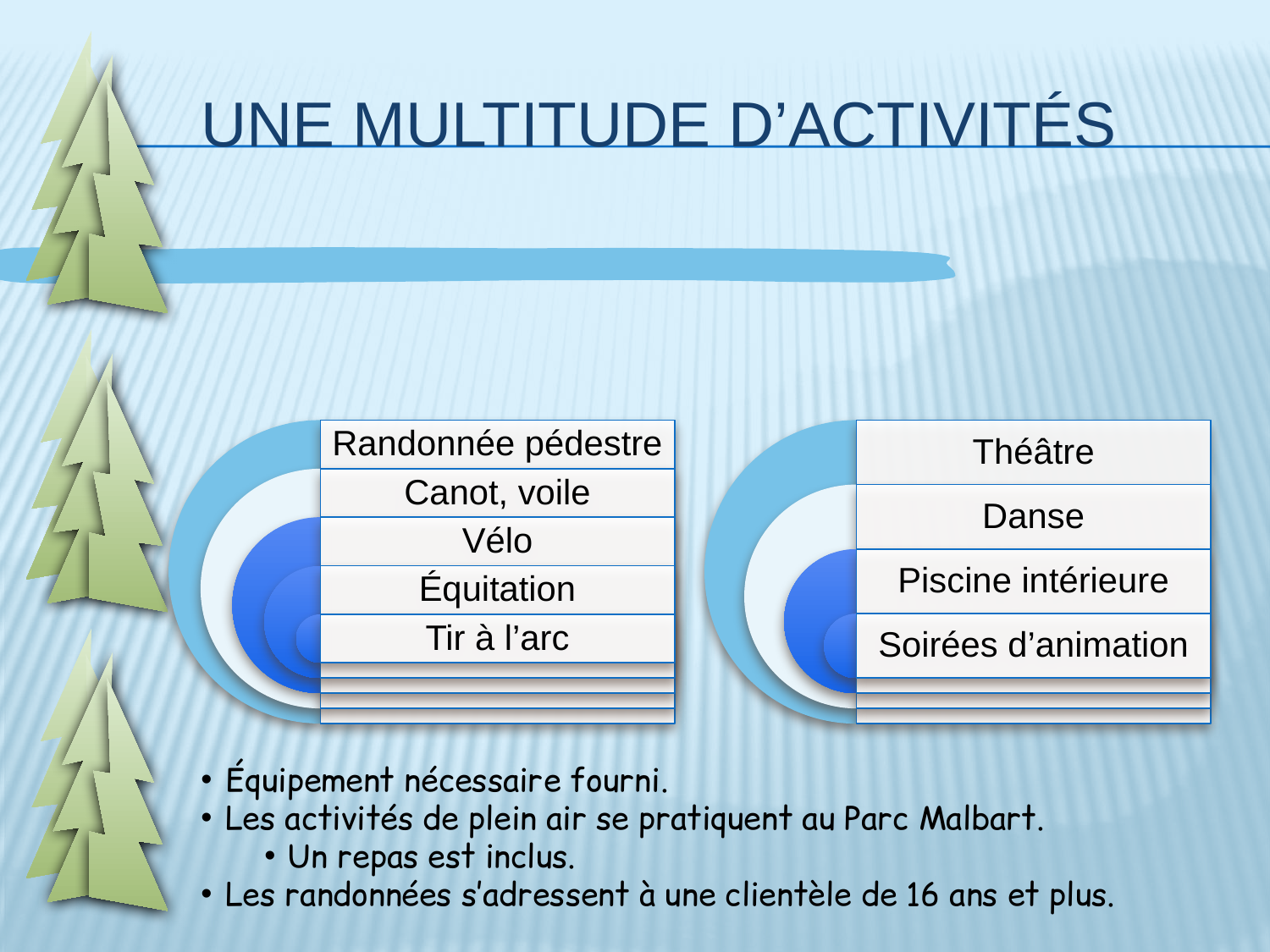

# Une multitude d’activités
Randonnée pédestre
Canot, voile
Vélo
Équitation
Tir à l’arc
Théâtre
Danse
Piscine intérieure
Soirées d’animation
Équipement nécessaire fourni.
Les activités de plein air se pratiquent au Parc Malbart.
Un repas est inclus.
Les randonnées s’adressent à une clientèle de 16 ans et plus.